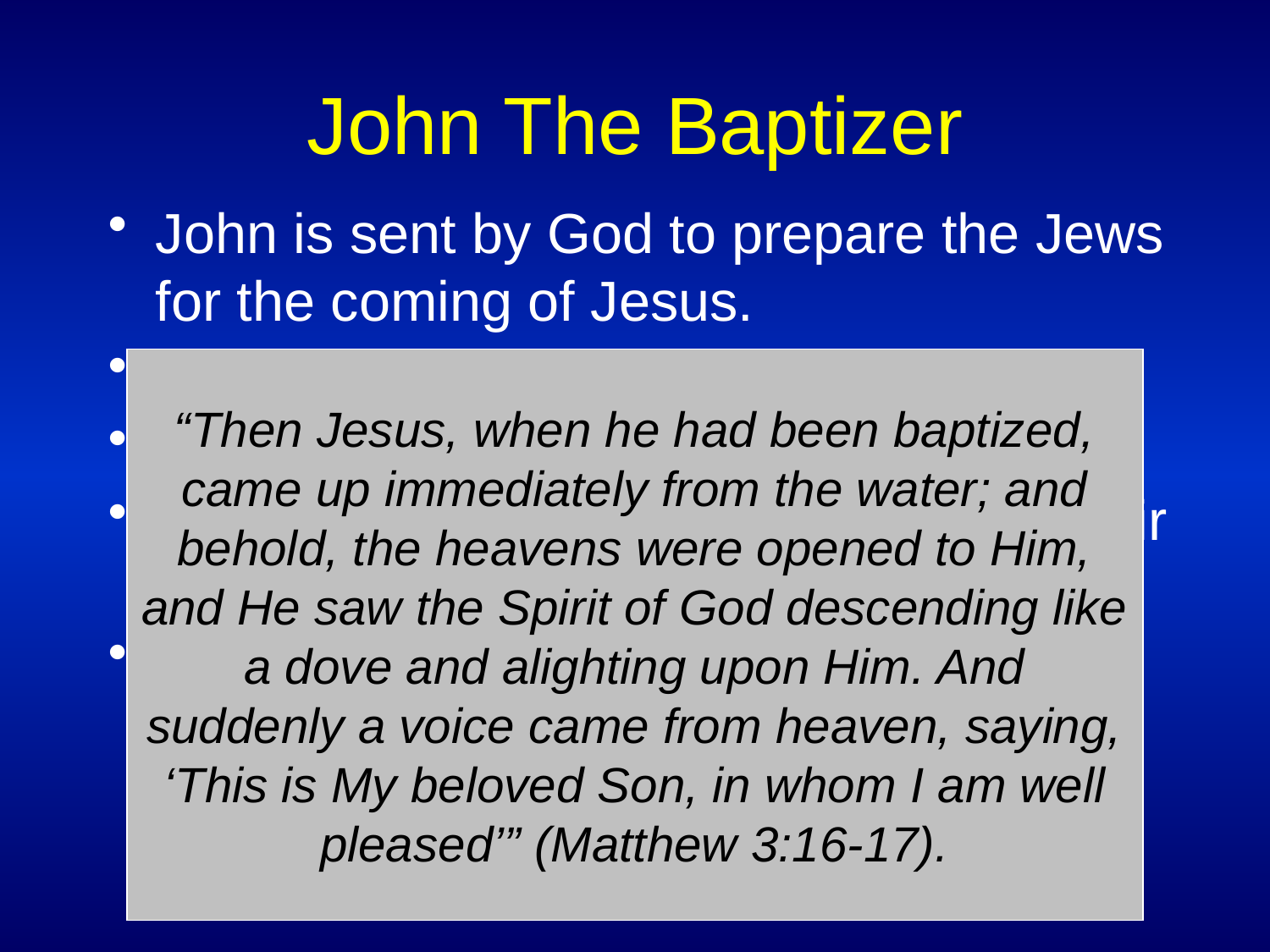

# John The Baptizer
John is sent by God to prepare the Jews for the coming of Jesus.
John teaches the Jews to repent.
John baptizes many of the Jews.
John teaches the people to prepare their hearts and minds for Christ.
Jesus allows John to baptize him.
“Then Jesus, when he had been baptized, came up immediately from the water; and behold, the heavens were opened to Him, and He saw the Spirit of God descending like a dove and alighting upon Him. And suddenly a voice came from heaven, saying, ‘This is My beloved Son, in whom I am well pleased’” (Matthew 3:16-17).